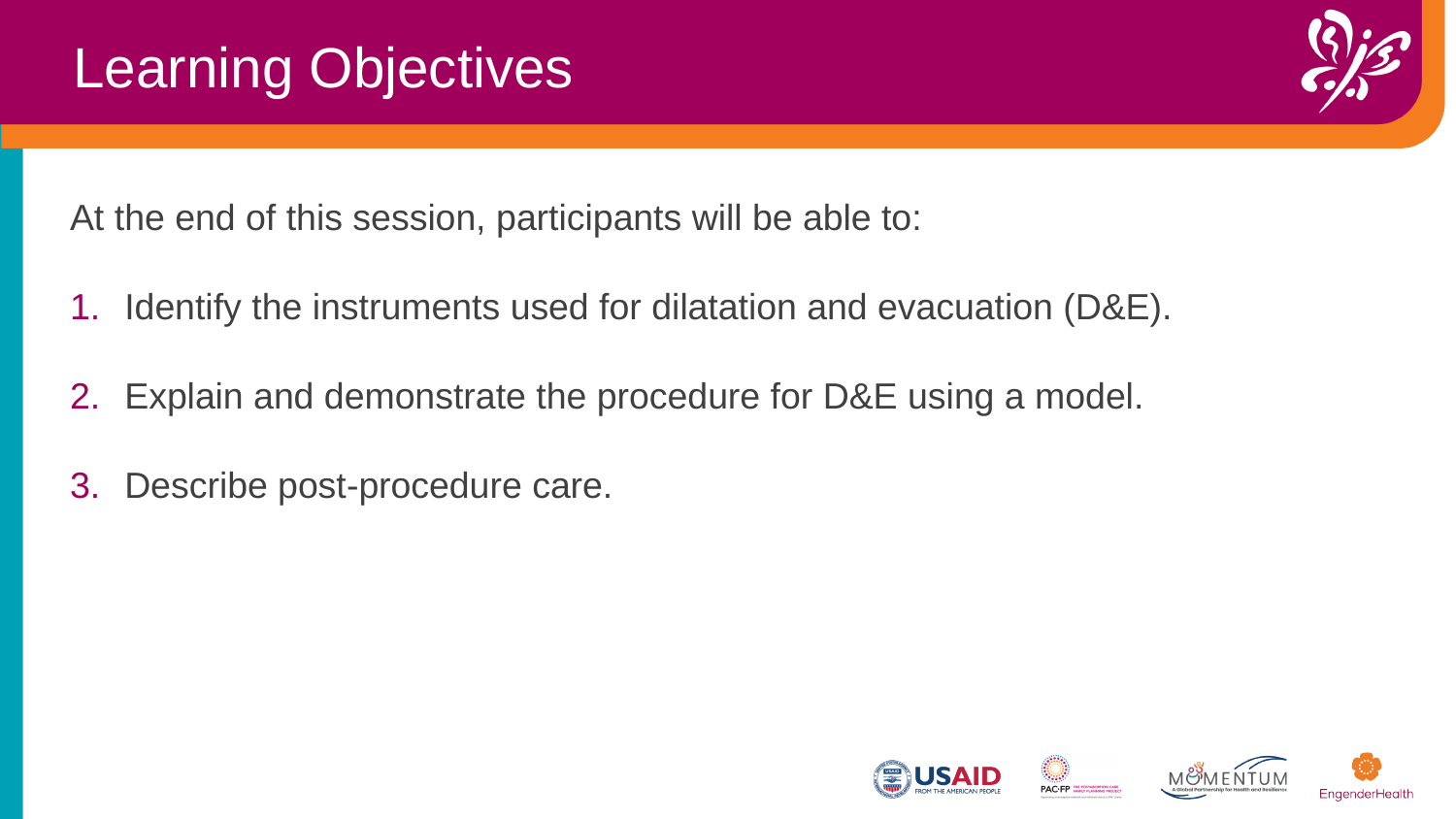

Learning Objectives
At the end of this session, participants will be able to:​
Identify the instruments used for dilatation and evacuation (D&E).
Explain and demonstrate the procedure for D&E using a model.
Describe post-procedure care.